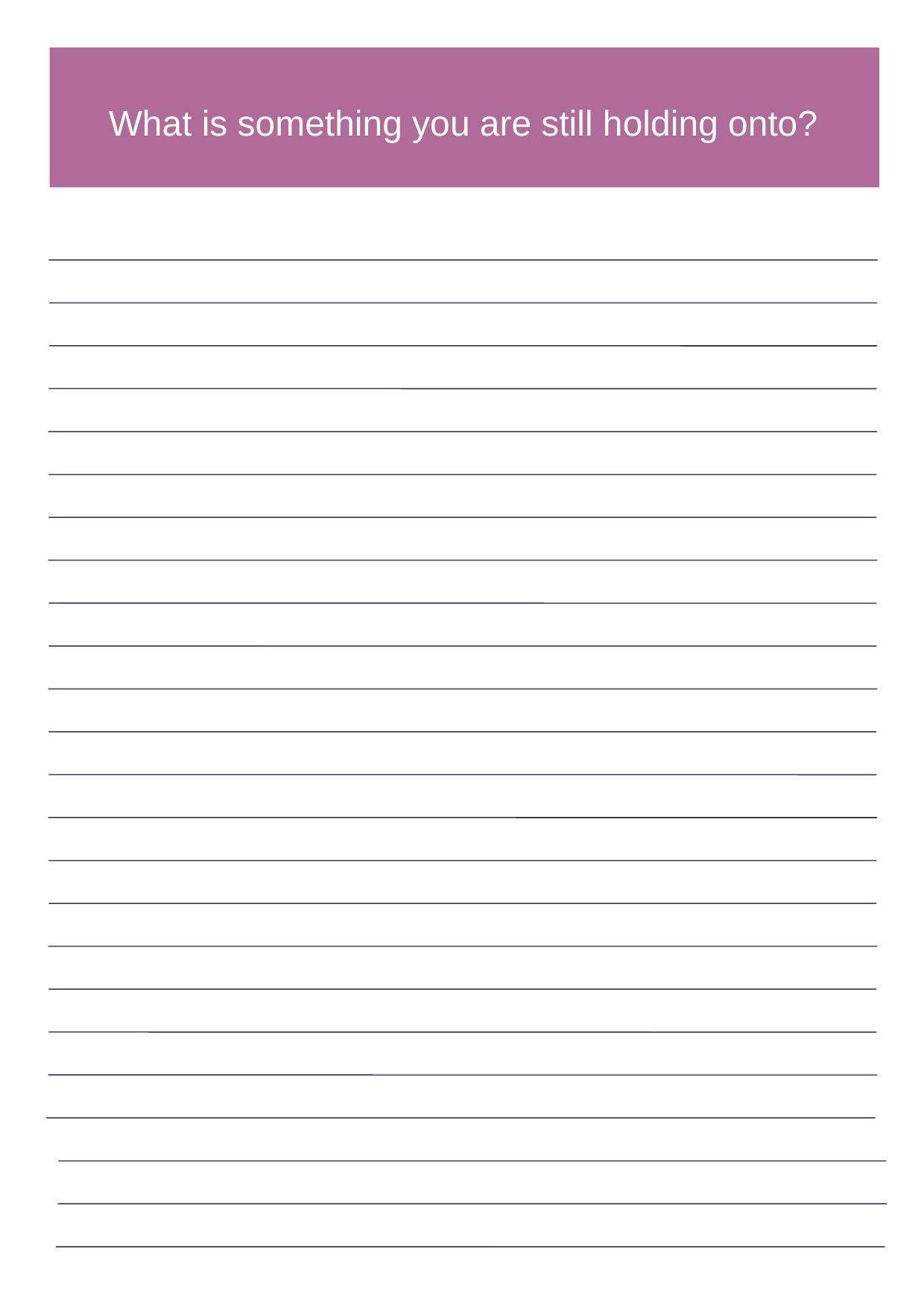

What is something you are still holding onto?